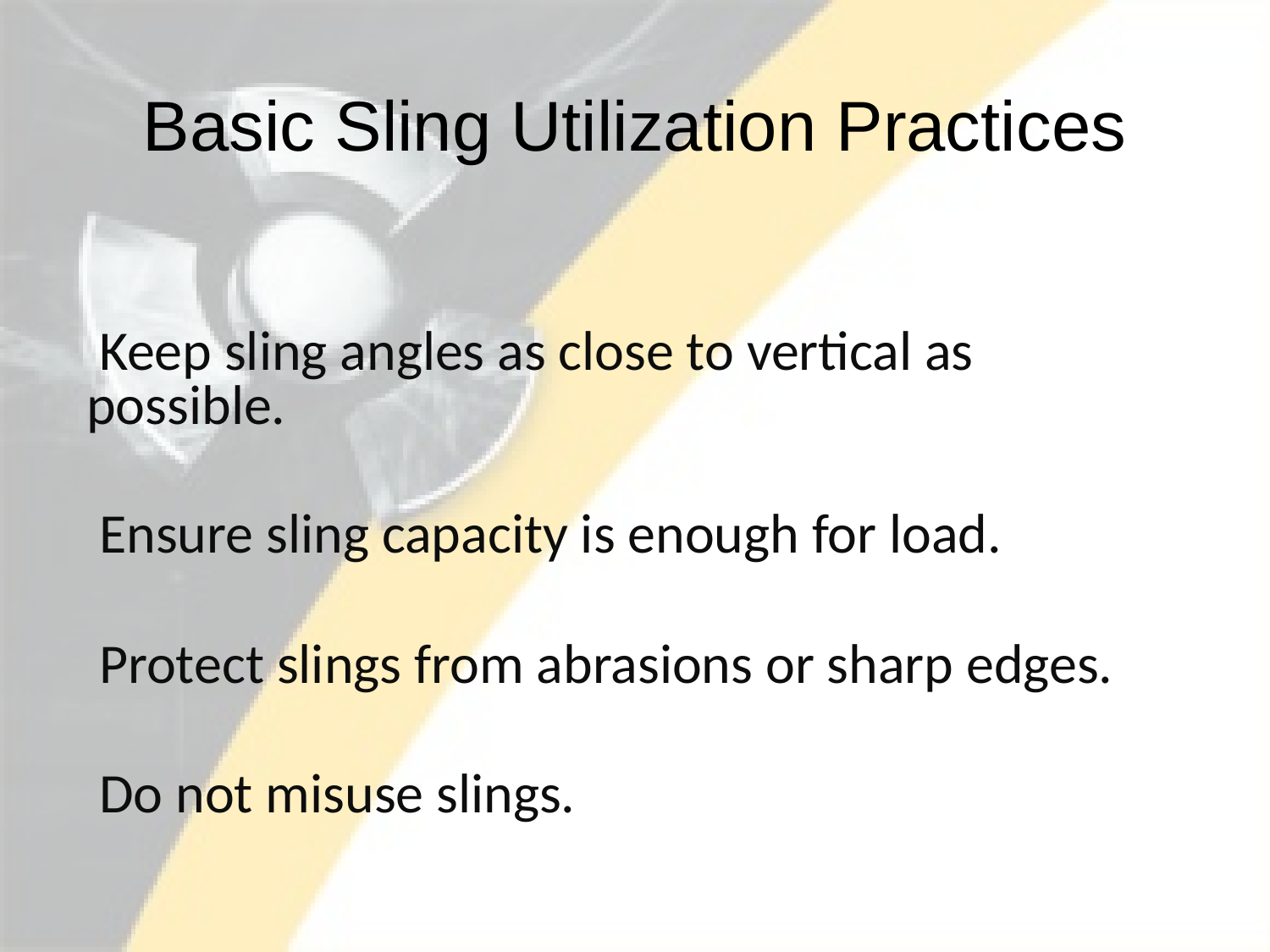

Basic Sling Utilization Practices

 Keep sling angles as close to vertical as possible.

 Ensure sling capacity is enough for load.

 Protect slings from abrasions or sharp edges.

 Do not misuse slings.